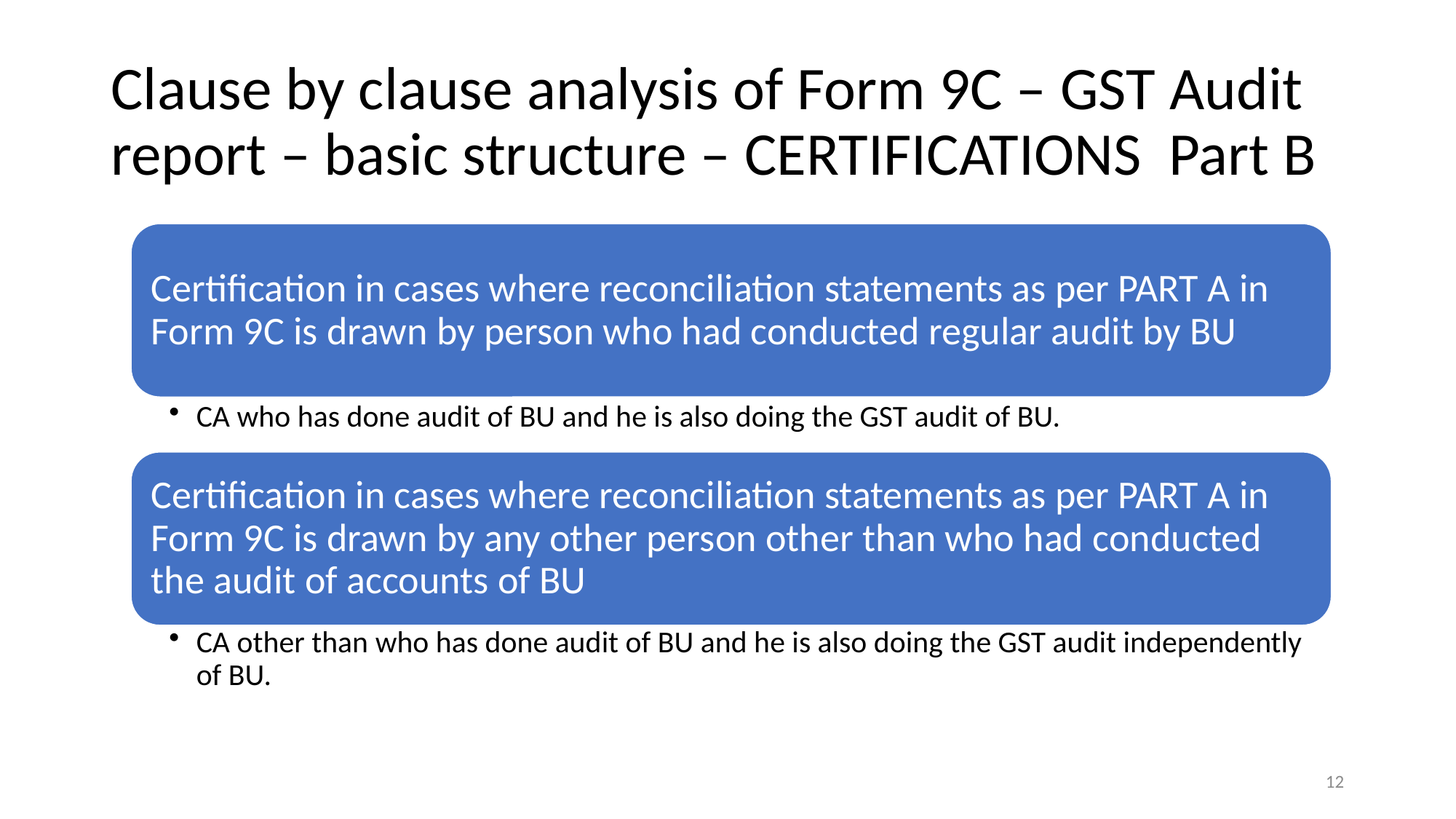

# Clause by clause analysis of Form 9C – GST Audit report – basic structure – CERTIFICATIONS  Part B
Certification in cases where reconciliation statements as per PART A in Form 9C is drawn by person who had conducted regular audit by BU
CA who has done audit of BU and he is also doing the GST audit of BU.
Certification in cases where reconciliation statements as per PART A in Form 9C is drawn by any other person other than who had conducted the audit of accounts of BU
CA other than who has done audit of BU and he is also doing the GST audit independently of BU.
12